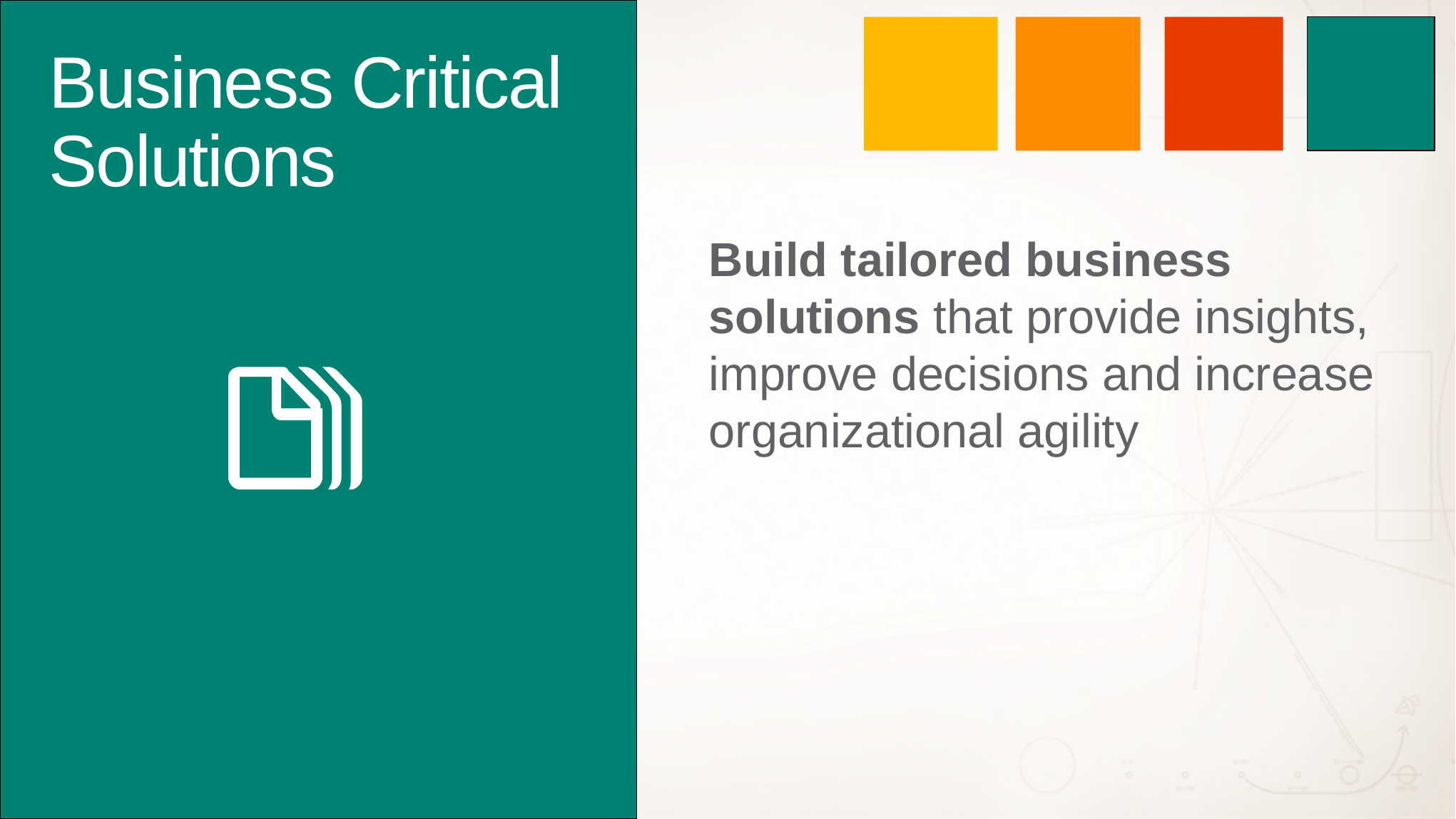

# Business Critical Solutions
Build tailored business solutions that provide insights, improve decisions and increase
organizational agility